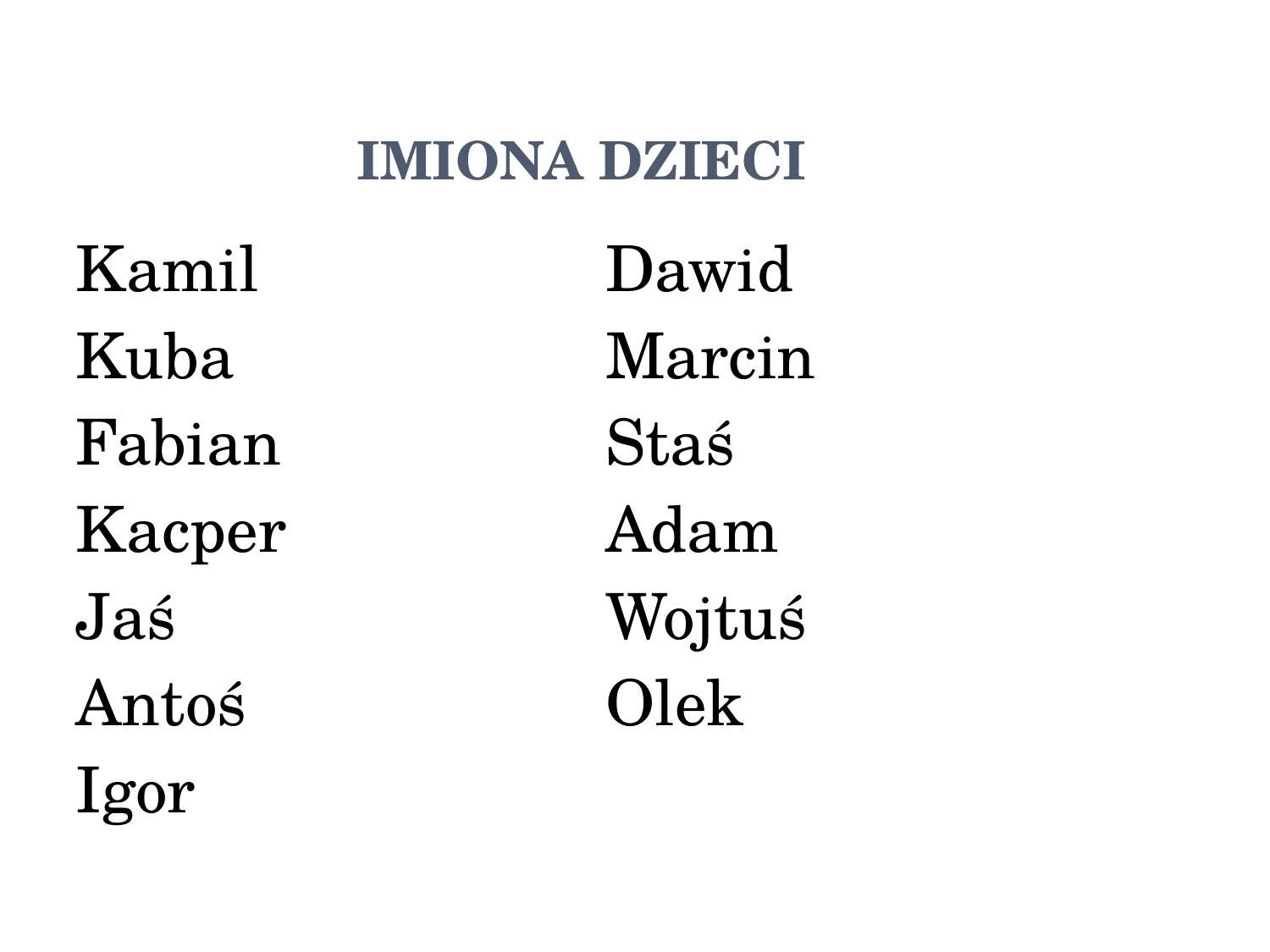

# Imiona dzieci
Kamil
Kuba
Fabian
Kacper
Jaś
Antoś
Igor
Dawid
Marcin
Staś
Adam
Wojtuś
Olek